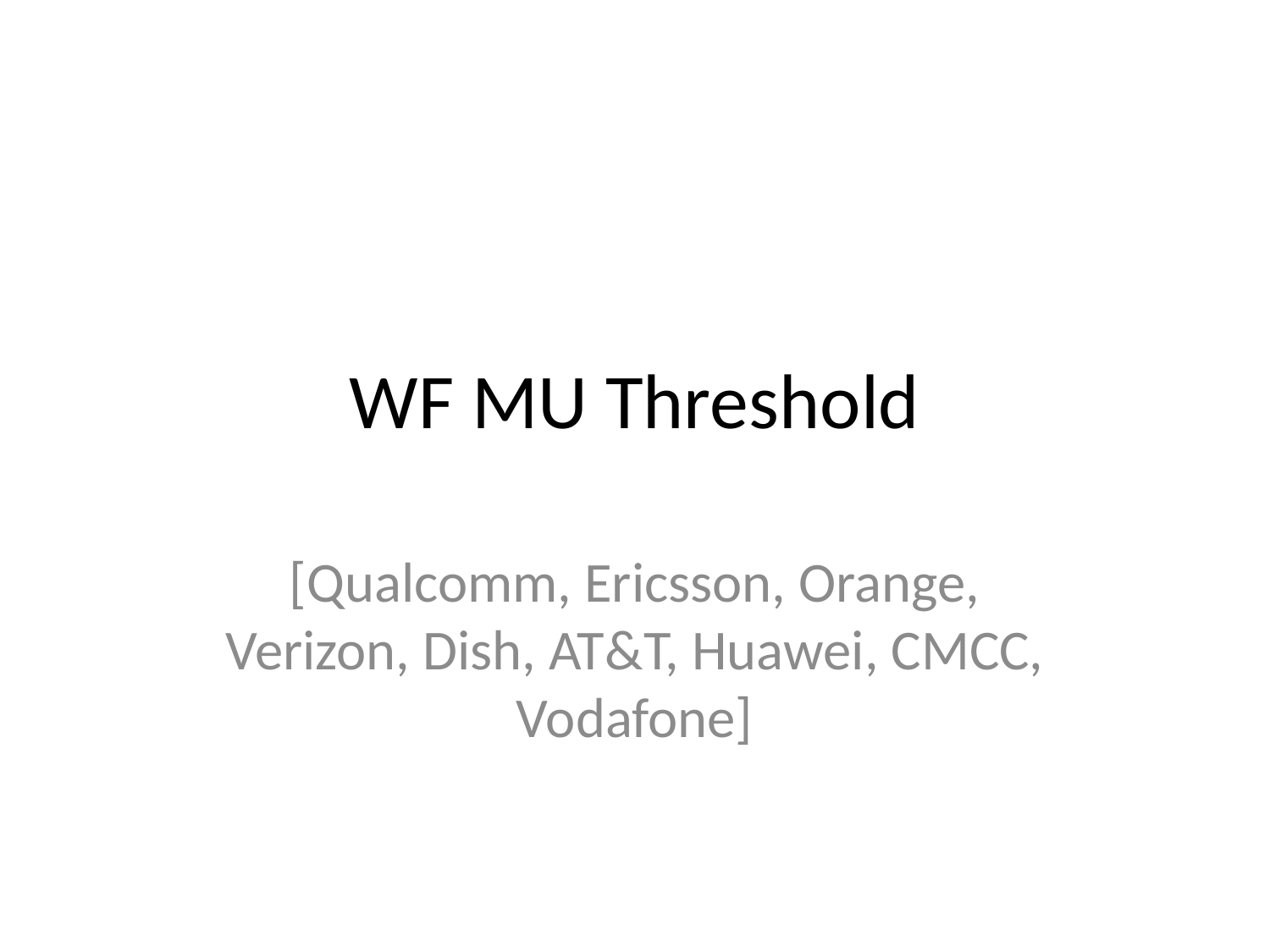

# WF MU Threshold
[Qualcomm, Ericsson, Orange, Verizon, Dish, AT&T, Huawei, CMCC, Vodafone]